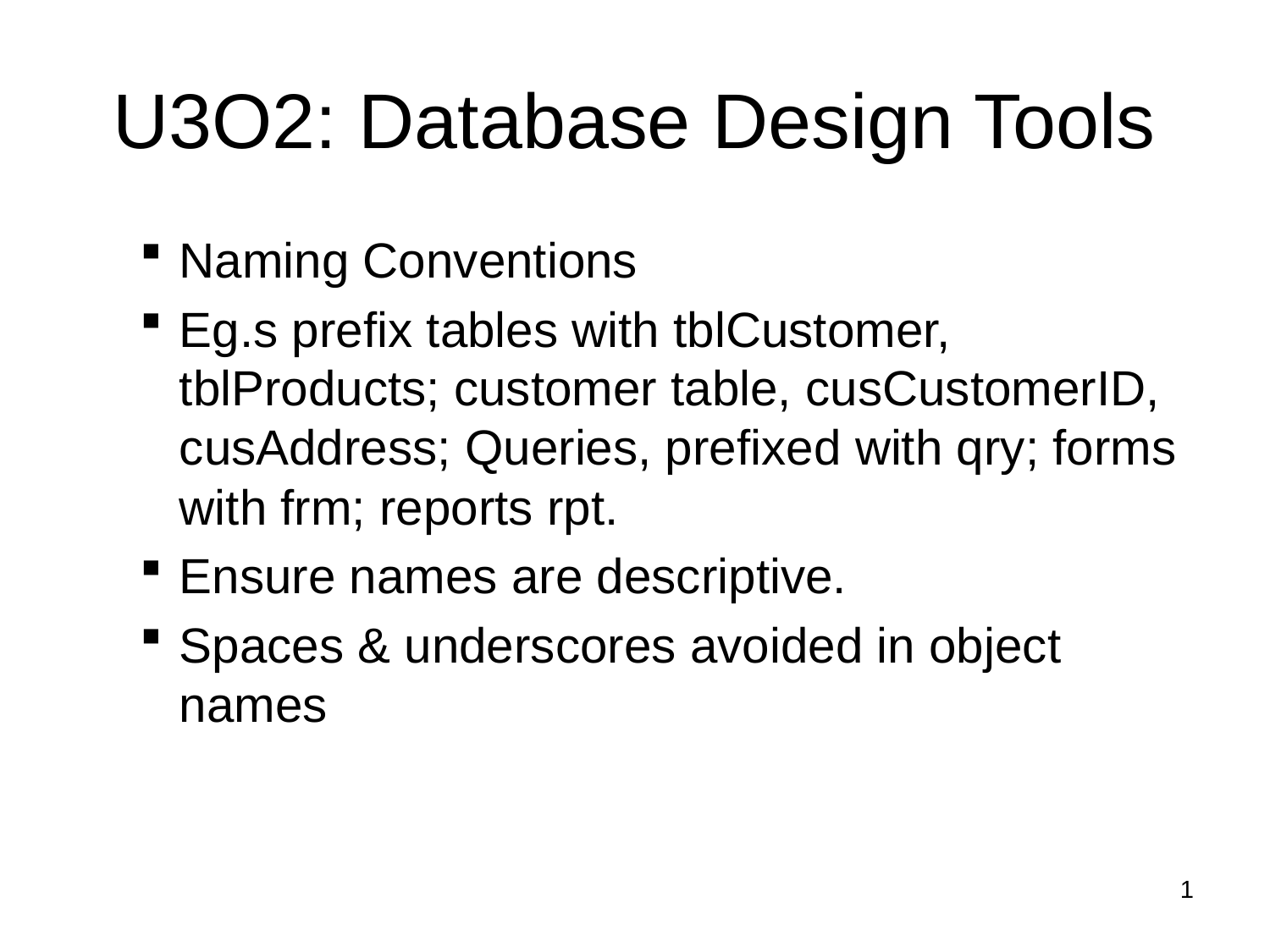

# U3O2: Database Design Tools
Naming Conventions
Eg.s prefix tables with tblCustomer, tblProducts; customer table, cusCustomerID, cusAddress; Queries, prefixed with qry; forms with frm; reports rpt.
Ensure names are descriptive.
Spaces & underscores avoided in object names

1